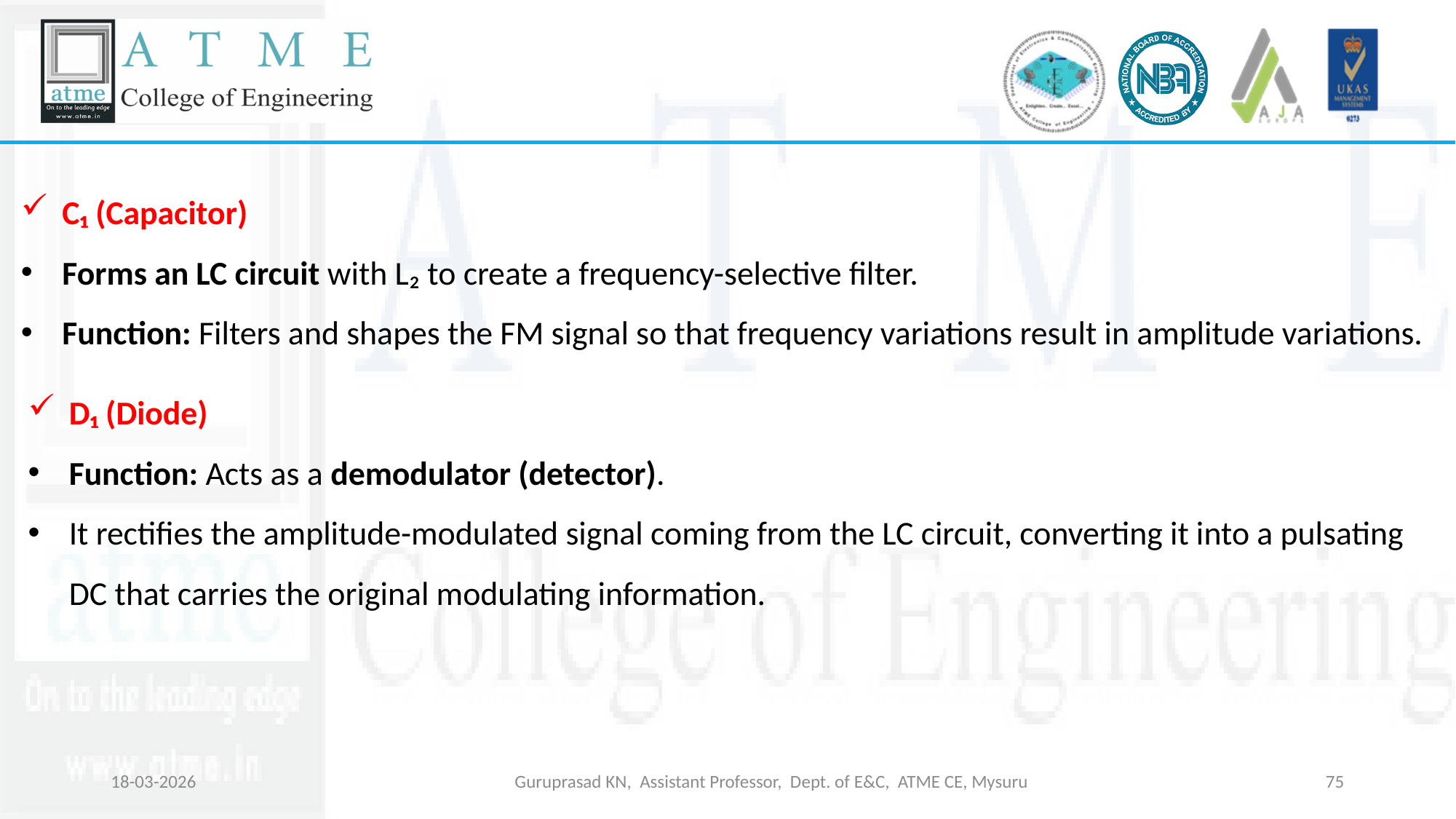

C₁ (Capacitor)
Forms an LC circuit with L₂ to create a frequency-selective filter.
Function: Filters and shapes the FM signal so that frequency variations result in amplitude variations.
D₁ (Diode)
Function: Acts as a demodulator (detector).
It rectifies the amplitude-modulated signal coming from the LC circuit, converting it into a pulsating DC that carries the original modulating information.
18-03-2026
Guruprasad KN,  Assistant Professor,  Dept. of E&C,  ATME CE, Mysuru
75